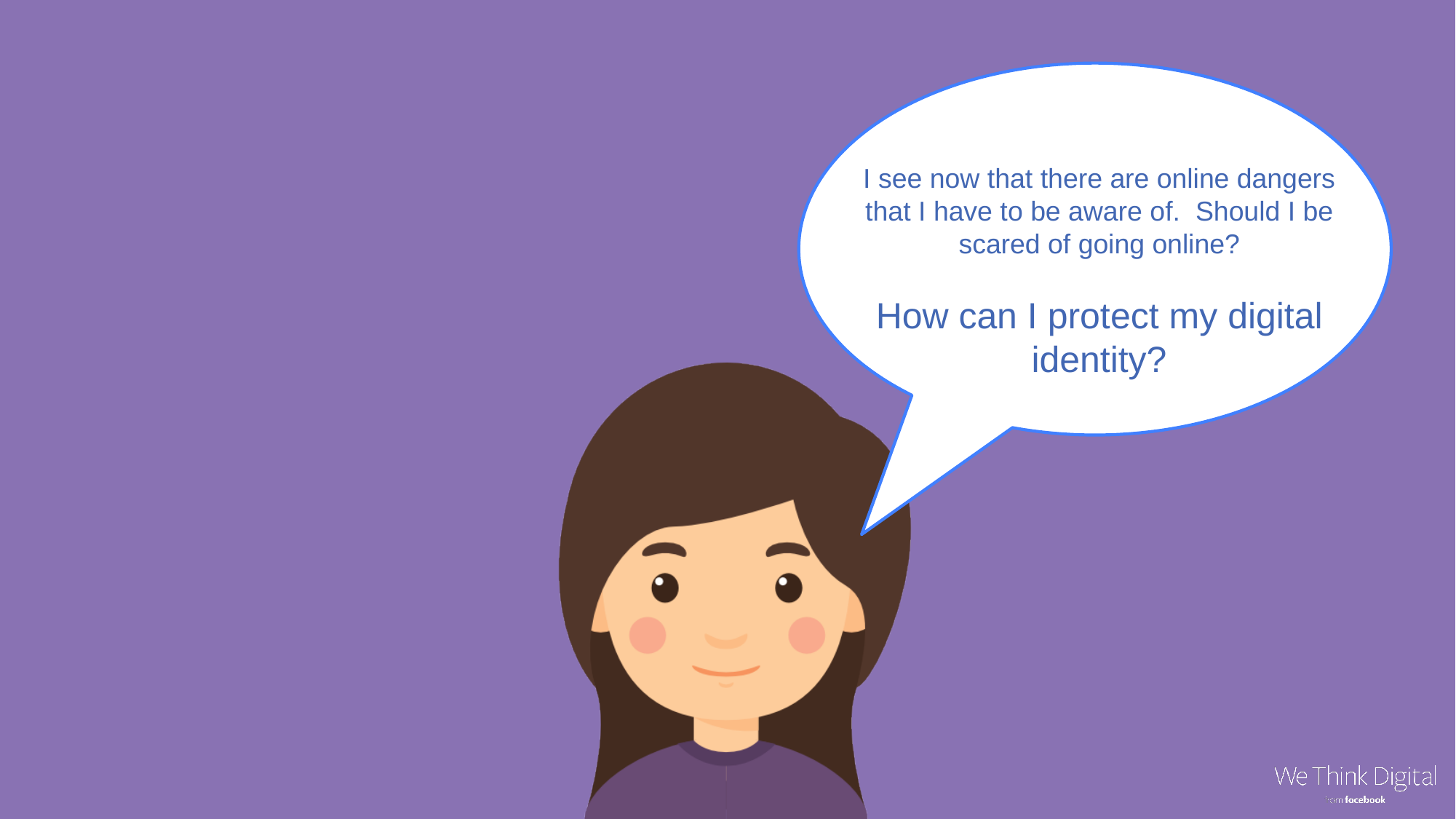

I see now that there are online dangers that I have to be aware of.  Should I be scared of going online?

How can I protect my digital identity?